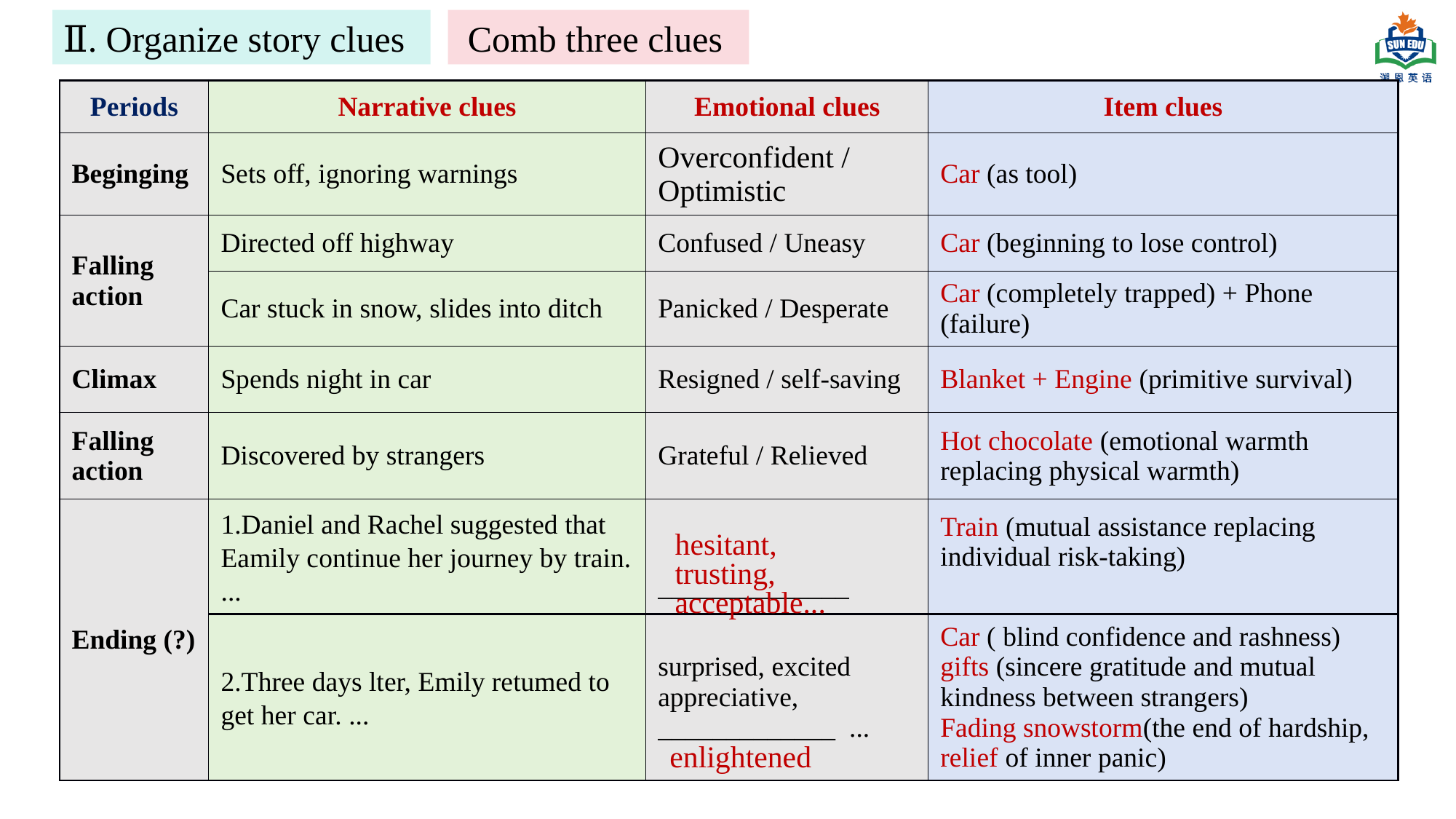

Ⅱ. Organize story clues
 Comb three clues
| Periods | Narrative clues | Emotional clues | Item clues |
| --- | --- | --- | --- |
| Beginging | Sets off, ignoring warnings | Overconfident / Optimistic | Car (as tool) |
| Falling action | Directed off highway | Confused / Uneasy | Car (beginning to lose control) |
|  | Car stuck in snow, slides into ditch | Panicked / Desperate | Car (completely trapped) + Phone (failure) |
| Climax | Spends night in car | Resigned / self-saving | Blanket + Engine (primitive survival) |
| Falling action | Discovered by strangers | Grateful / Relieved | Hot chocolate (emotional warmth replacing physical warmth) |
| Ending (?) | 1.Daniel and Rachel suggested that Eamily continue her journey by train. ... | \_\_\_\_\_\_\_\_\_\_\_\_\_\_ | Train (mutual assistance replacing individual risk-taking) |
|  | 2.Three days lter, Emily retumed to get her car. ... | surprised, excited appreciative, \_\_\_\_\_\_\_\_\_\_\_\_\_ ... | Car ( blind confidence and rashness) gifts (sincere gratitude and mutual kindness between strangers) Fading snowstorm(the end of hardship, relief of inner panic) |
hesitant,
trusting,
acceptable...

enlightened